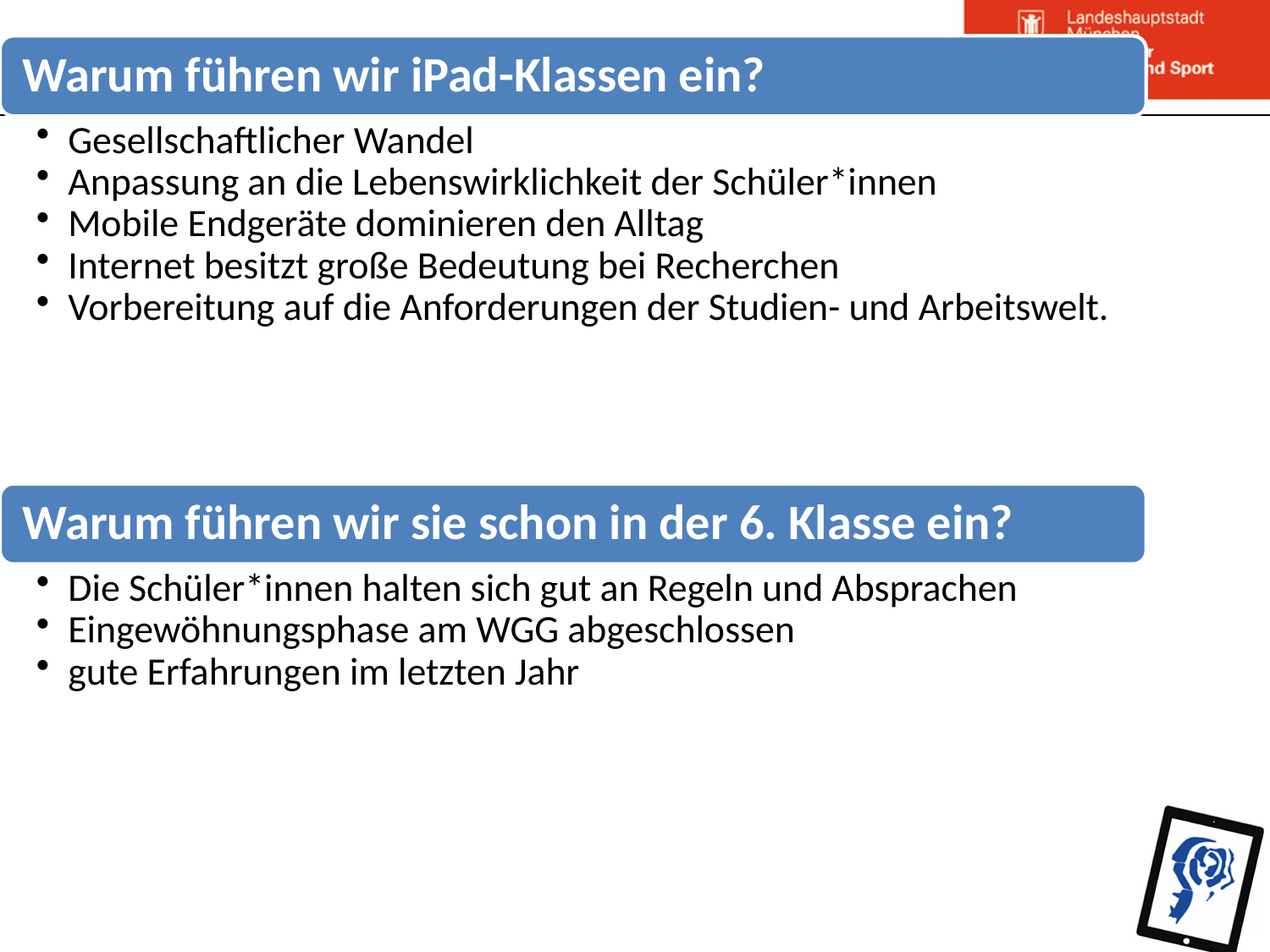

Warum führen wir iPad-Klassen ein?
Gesellschaftlicher Wandel
Anpassung an die Lebenswirklichkeit der Schüler*innen
Mobile Endgeräte dominieren den Alltag
Internet besitzt große Bedeutung bei Recherchen
Vorbereitung auf die Anforderungen der Studien- und Arbeitswelt.

Warum führen wir sie schon in der 6. Klasse ein?
Die Schüler*innen halten sich gut an Regeln und Absprachen
Eingewöhnungsphase am WGG abgeschlossen
gute Erfahrungen im letzten Jahr